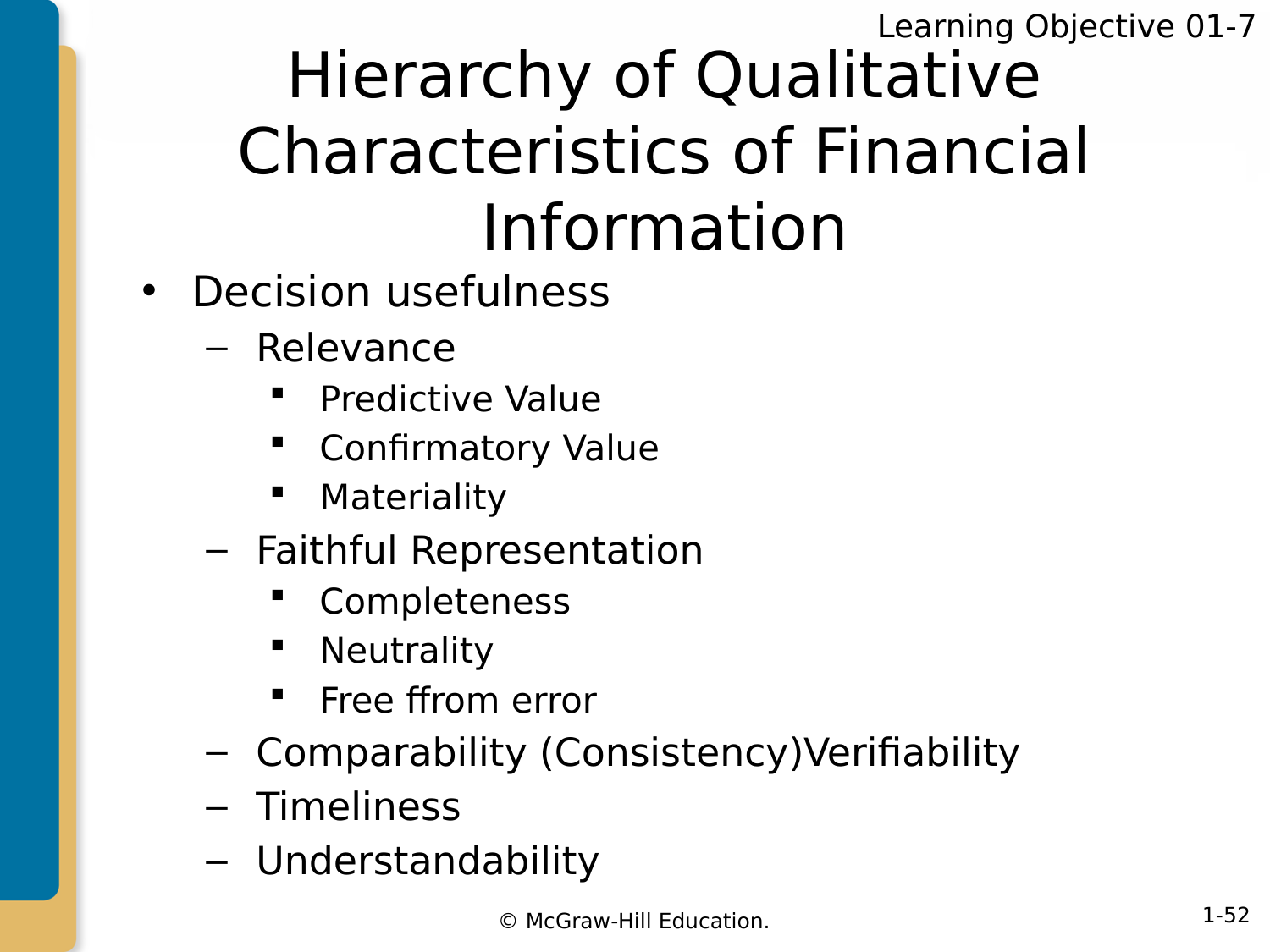

Learning Objective 01-7
# Hierarchy of Qualitative Characteristics of Financial Information
Decision usefulness
Relevance
Predictive Value
Confirmatory Value
Materiality
Faithful Representation
Completeness
Neutrality
Free ffrom error
Comparability (Consistency)Verifiability
Timeliness
Understandability

Cost effectiveness constraint (benefits exceed costs)